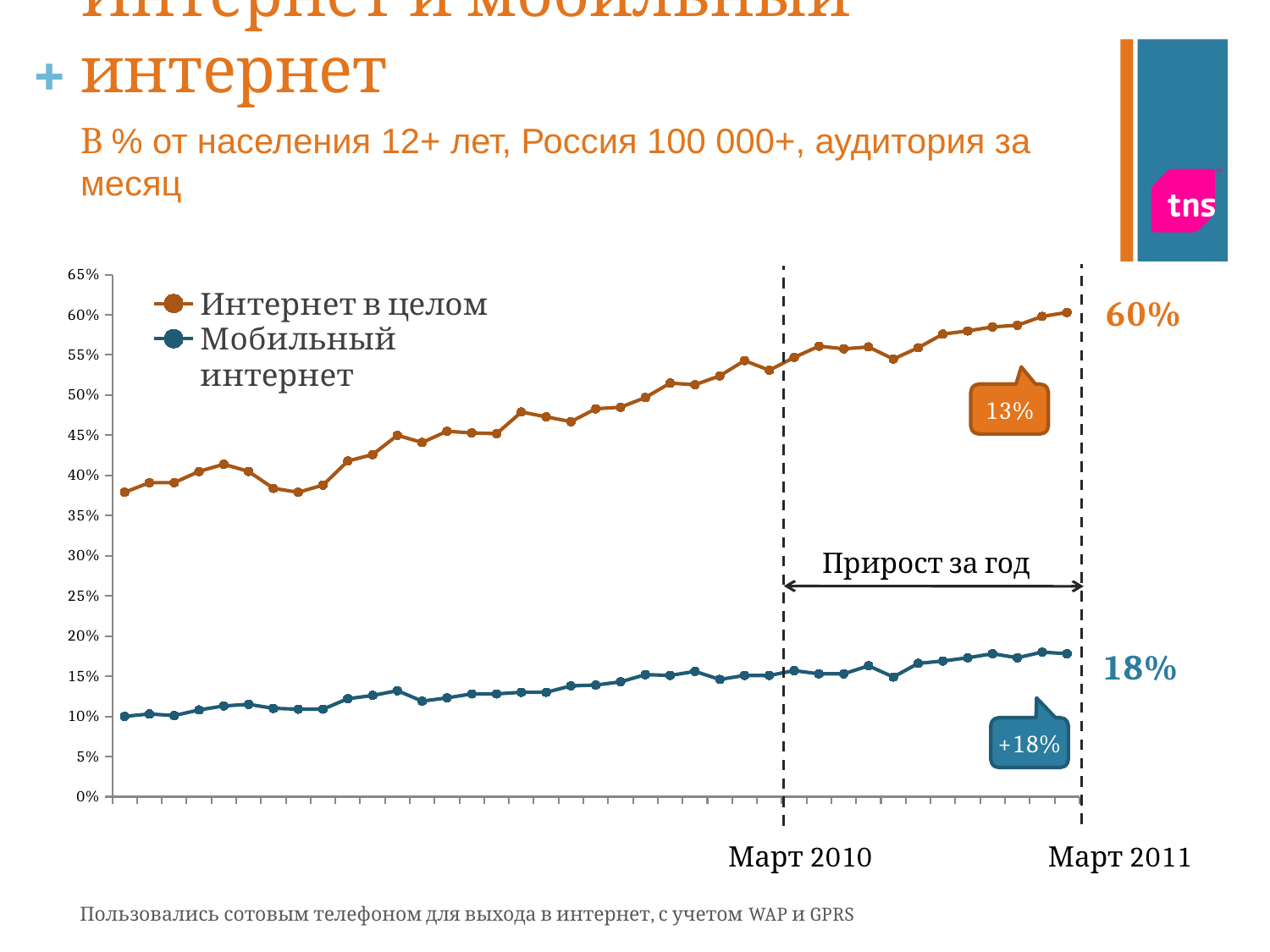

# Интернет и мобильный интернет
В % от населения 12+ лет, Россия 100 000+, аудитория за месяц

### Chart

| Category | Интернет в целом | Мобильный интернет |
|---|---|---|
| Янв '08 | 37.9 | 10.0 |
| Фев '08 | 39.1 | 10.3 |
| Мар '08 | 39.1 | 10.1 |
| Апр '08 | 40.5 | 10.8 |
| Май '08 | 41.4 | 11.3 |
| Июн '08 | 40.5 | 11.5 |
| Июл '08 | 38.4 | 11.0 |
| Авг '08 | 37.9 | 10.9 |
| Сен '08 | 38.800000000000004 | 10.9 |
| Окт '08 | 41.8 | 12.2 |
| Ноя '08 | 42.6 | 12.6 |
| Дек '08 | 45.0 | 13.2 |
| Янв '09 | 44.1 | 11.9 |
| Фев '09 | 45.5 | 12.3 |
| Мар '09 | 45.3 | 12.8 |
| Апр '09 | 45.2 | 12.8 |
| Май '09 | 47.9 | 13.0 |
| Июн '09 | 47.3 | 13.0 |
| Июл '09 | 46.7 | 13.8 |
| Авг '09 | 48.3 | 13.9 |
| Сен '09 | 48.5 | 14.3 |
| Окт '09 | 49.7 | 15.2 |
| Ноя '09 | 51.5 | 15.1 |
| Дек '09 | 51.3 | 15.6 |
| Янв '10 | 52.4 | 14.6 |
| Фев '10 | 54.3 | 15.1 |
| Мар '10 | 53.1 | 15.1 |
| Апр '10 | 54.7 | 15.7 |
| Май '10 | 56.1 | 15.3 |
| Июн '10 | 55.77 | 15.3 |
| Июл '10 | 56.0 | 16.3 |
| Авг '10 | 54.5 | 14.9 |
| Сен '10 | 55.9 | 16.6 |
| Окт '10 | 57.6 | 16.9 |
| Ноя '10 | 58.0 | 17.3 |
| Дек '10 | 58.5 | 17.8 |
| Янв '11 | 58.7 | 17.3 |
| Фев '11 | 59.8 | 18.0 |
| Мар'11 | 60.3 | 17.8 |
Март 2010
Прирост за год
Март 2011
60%
13%
18%
+18%
Пользовались сотовым телефоном для выхода в интернет, с учетом WAP и GPRS